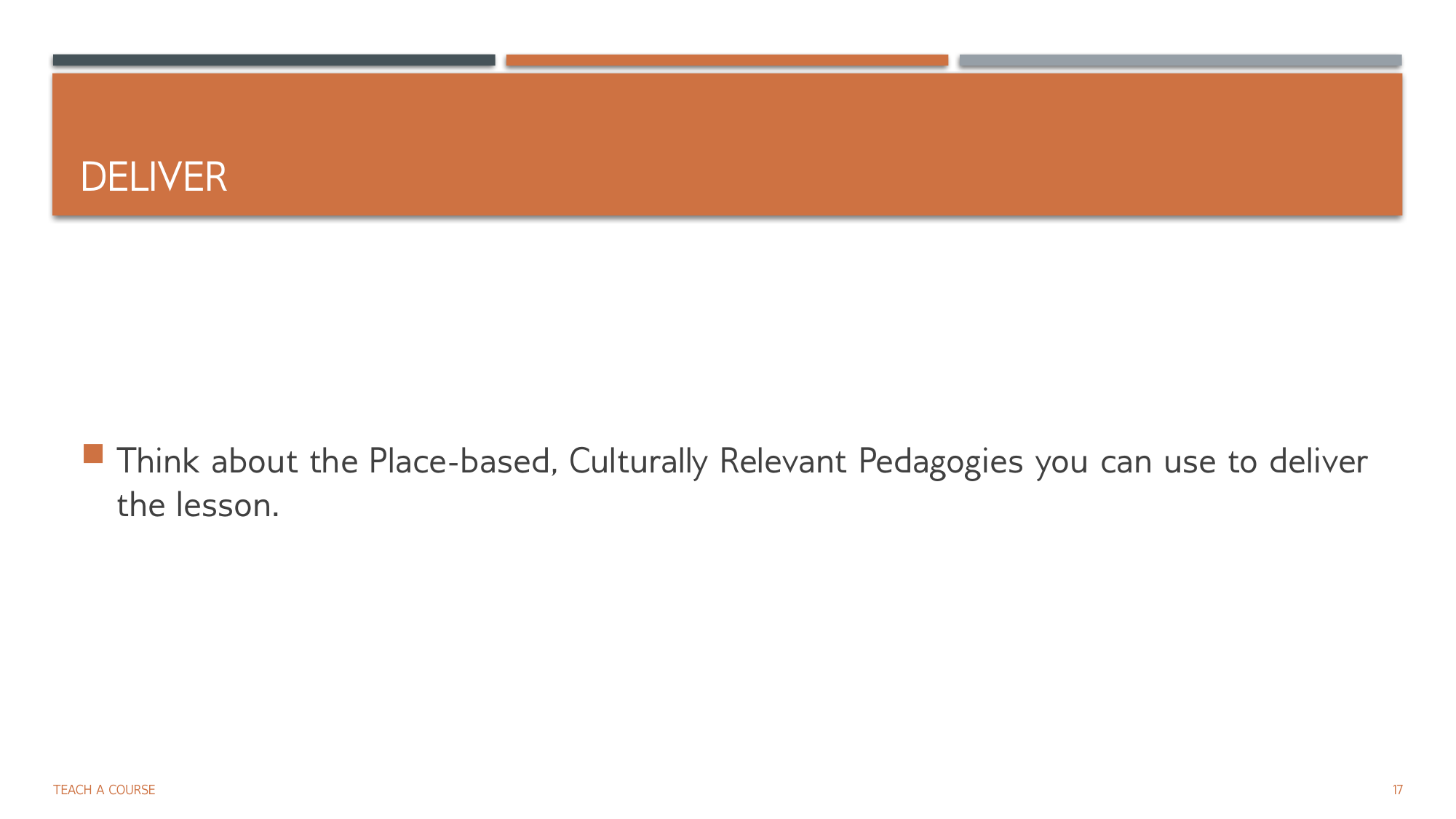

# Deliver
Think about the Place-based, Culturally Relevant Pedagogies you can use to deliver the lesson.
Teach a Course
17